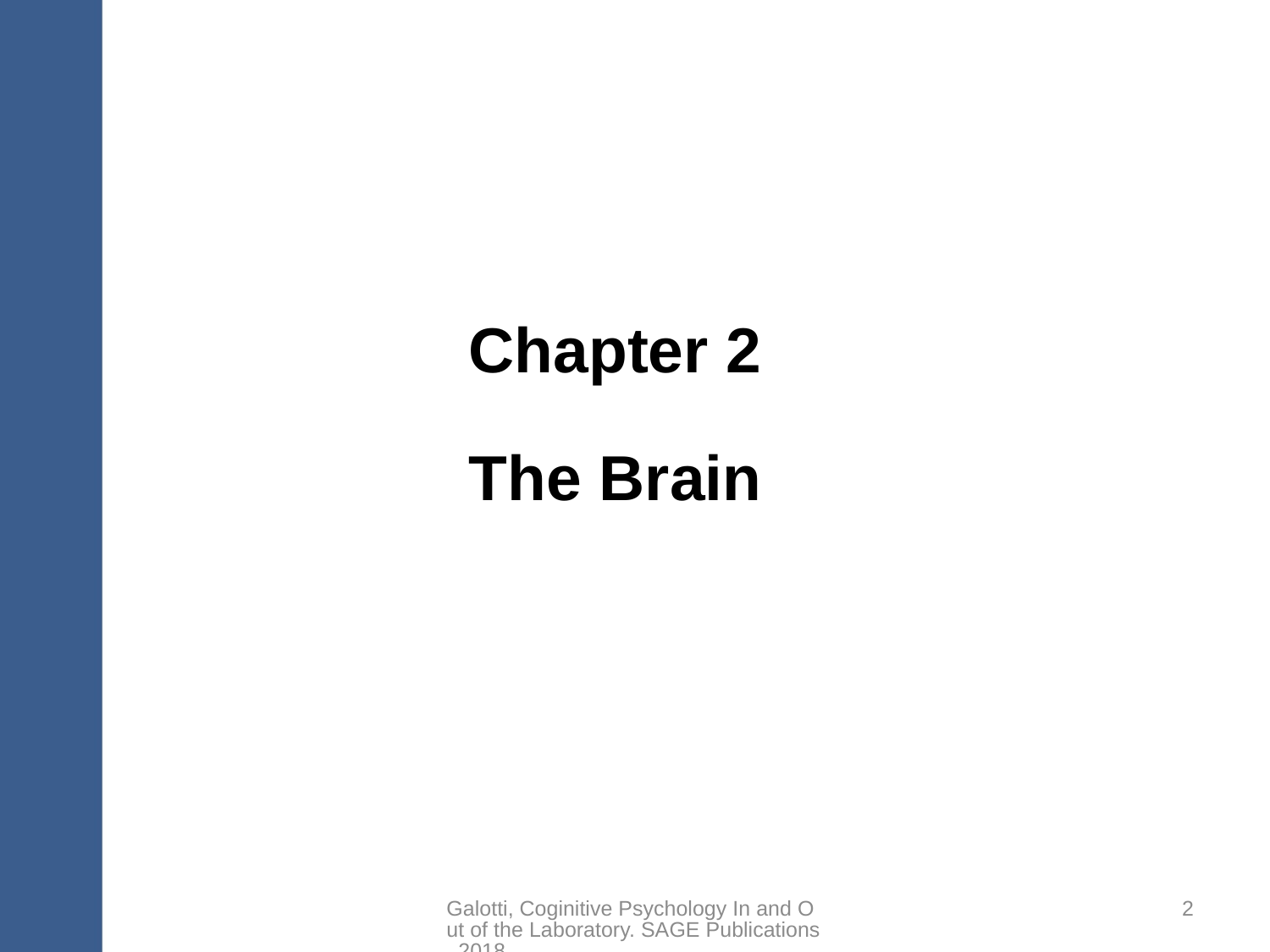

# Chapter 2
The Brain
Galotti, Coginitive Psychology In and Out of the Laboratory. SAGE Publications, 2018.
2